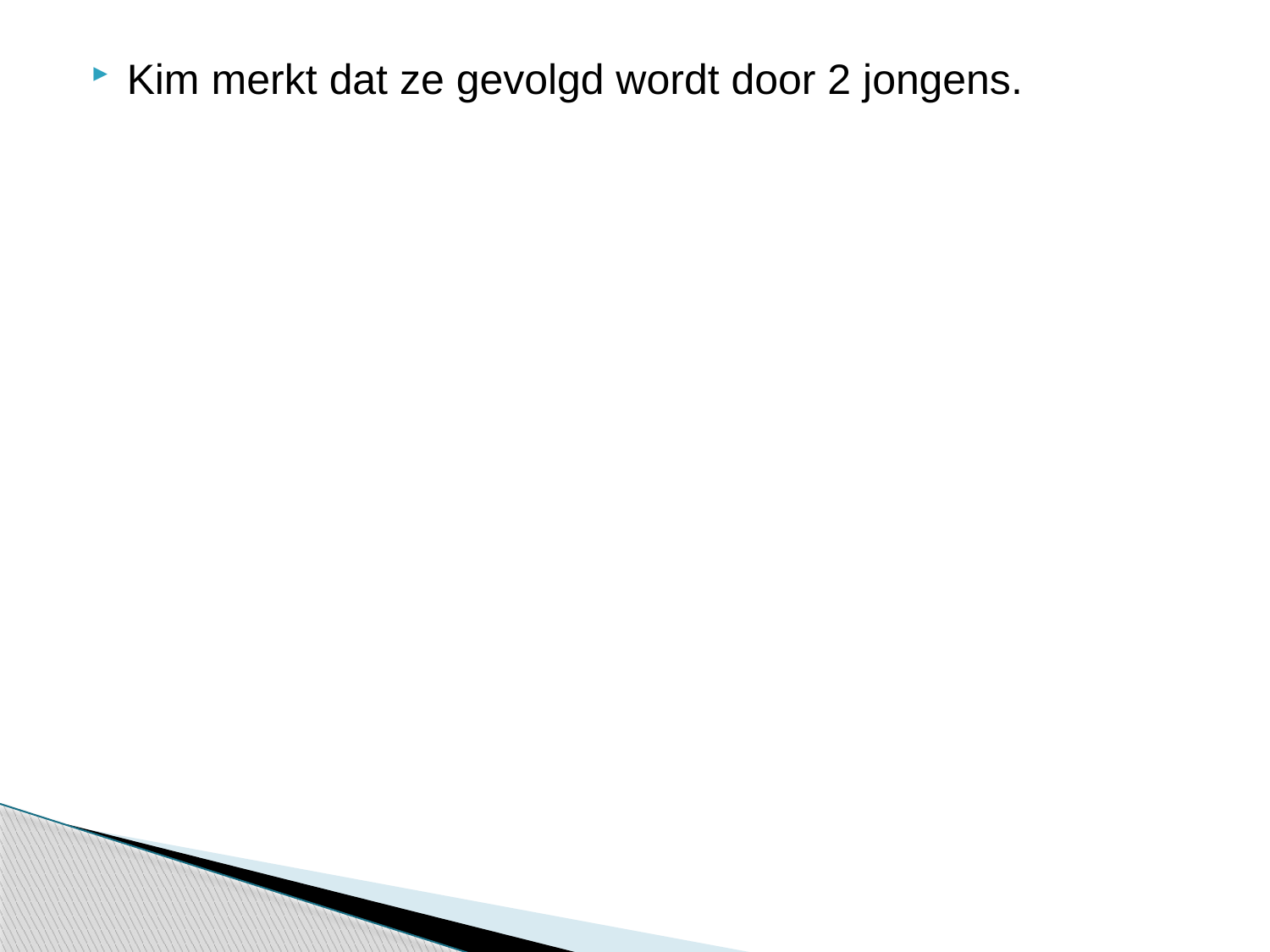

#
Kim merkt dat ze gevolgd wordt door 2 jongens.